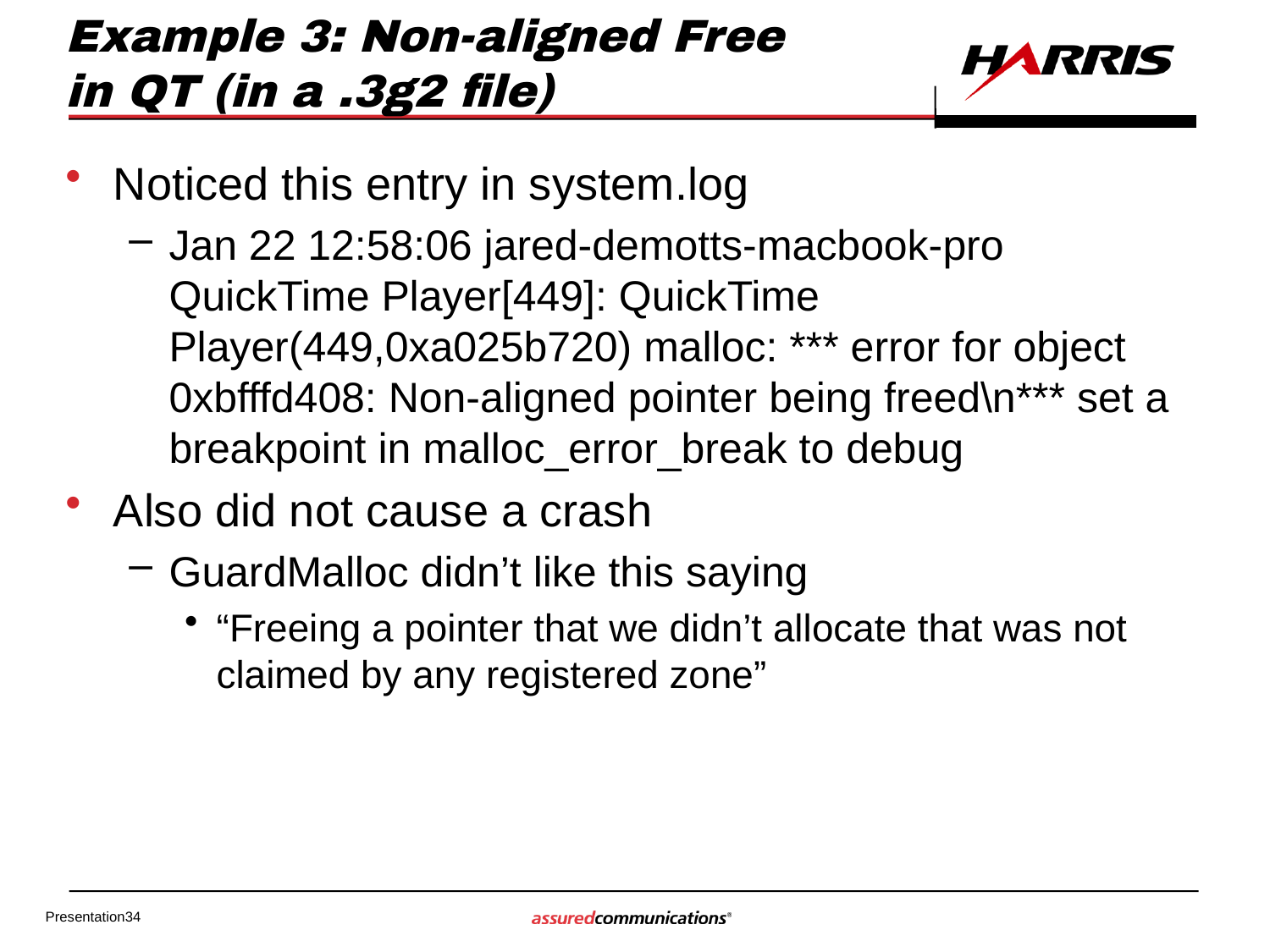

# Example 3: Non-aligned Free in QT (in a .3g2 file)
Noticed this entry in system.log
Jan 22 12:58:06 jared-demotts-macbook-pro QuickTime Player[449]: QuickTime Player(449,0xa025b720) malloc: *** error for object 0xbfffd408: Non-aligned pointer being freed\n*** set a breakpoint in malloc_error_break to debug
Also did not cause a crash
GuardMalloc didn’t like this saying
“Freeing a pointer that we didn’t allocate that was not claimed by any registered zone”